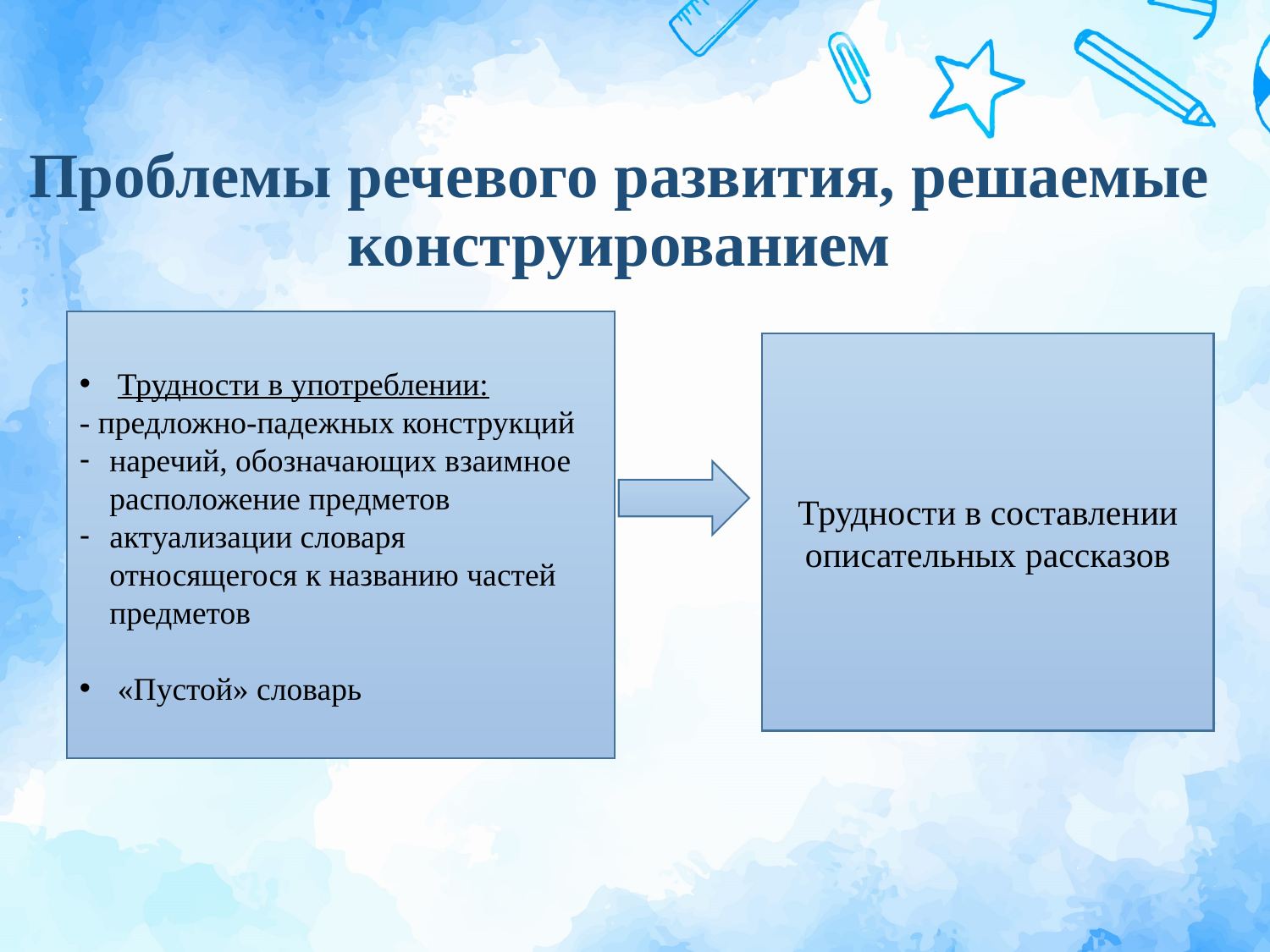

# Проблемы речевого развития, решаемые конструированием
 Трудности в употреблении:
- предложно-падежных конструкций
наречий, обозначающих взаимное расположение предметов
актуализации словаря относящегося к названию частей предметов

 «Пустой» словарь
Трудности в составлении описательных рассказов